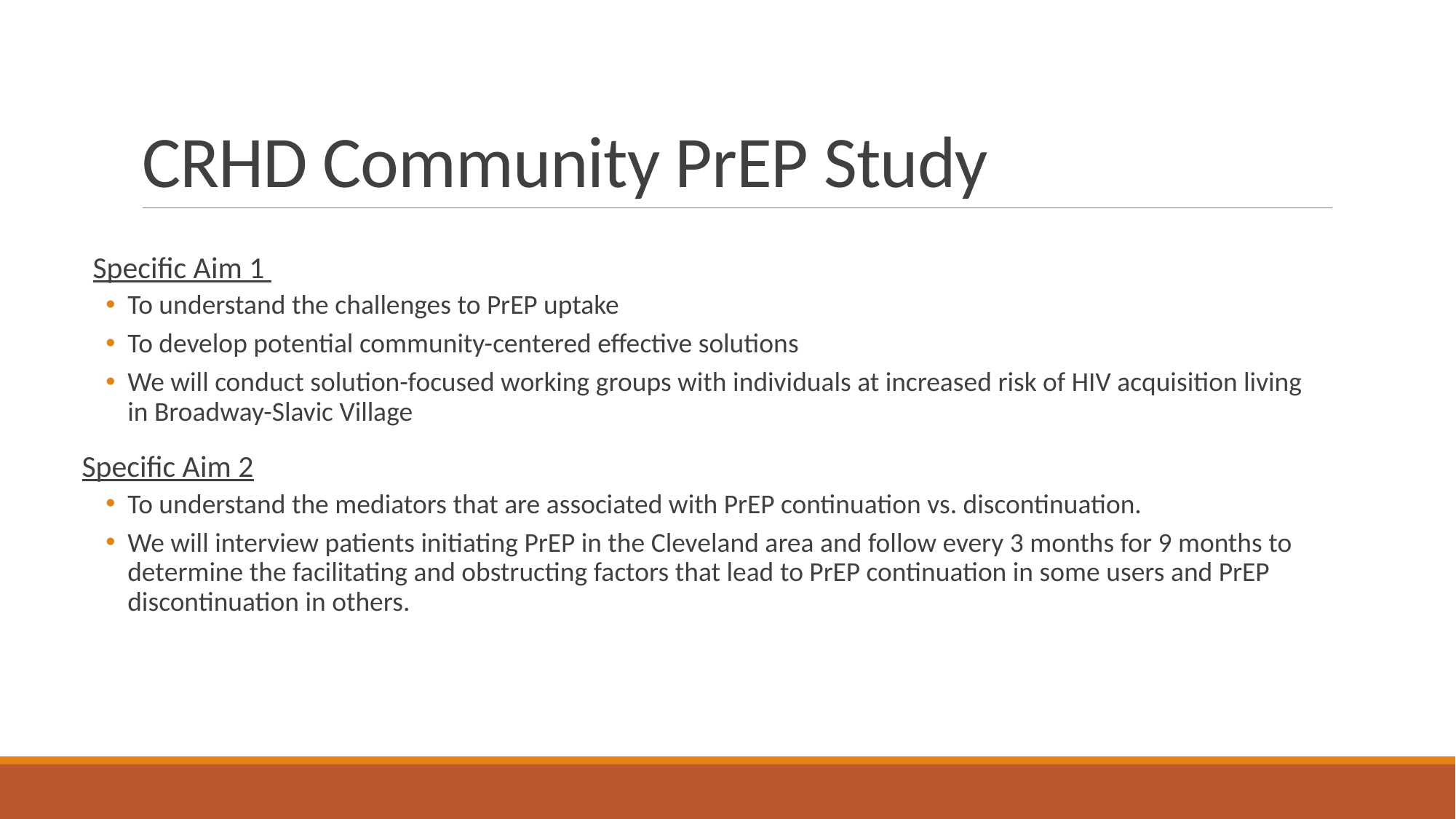

# CRHD Community PrEP Study
Specific Aim 1
To understand the challenges to PrEP uptake
To develop potential community-centered effective solutions
We will conduct solution-focused working groups with individuals at increased risk of HIV acquisition living in Broadway-Slavic Village
Specific Aim 2
To understand the mediators that are associated with PrEP continuation vs. discontinuation.
We will interview patients initiating PrEP in the Cleveland area and follow every 3 months for 9 months to determine the facilitating and obstructing factors that lead to PrEP continuation in some users and PrEP discontinuation in others.